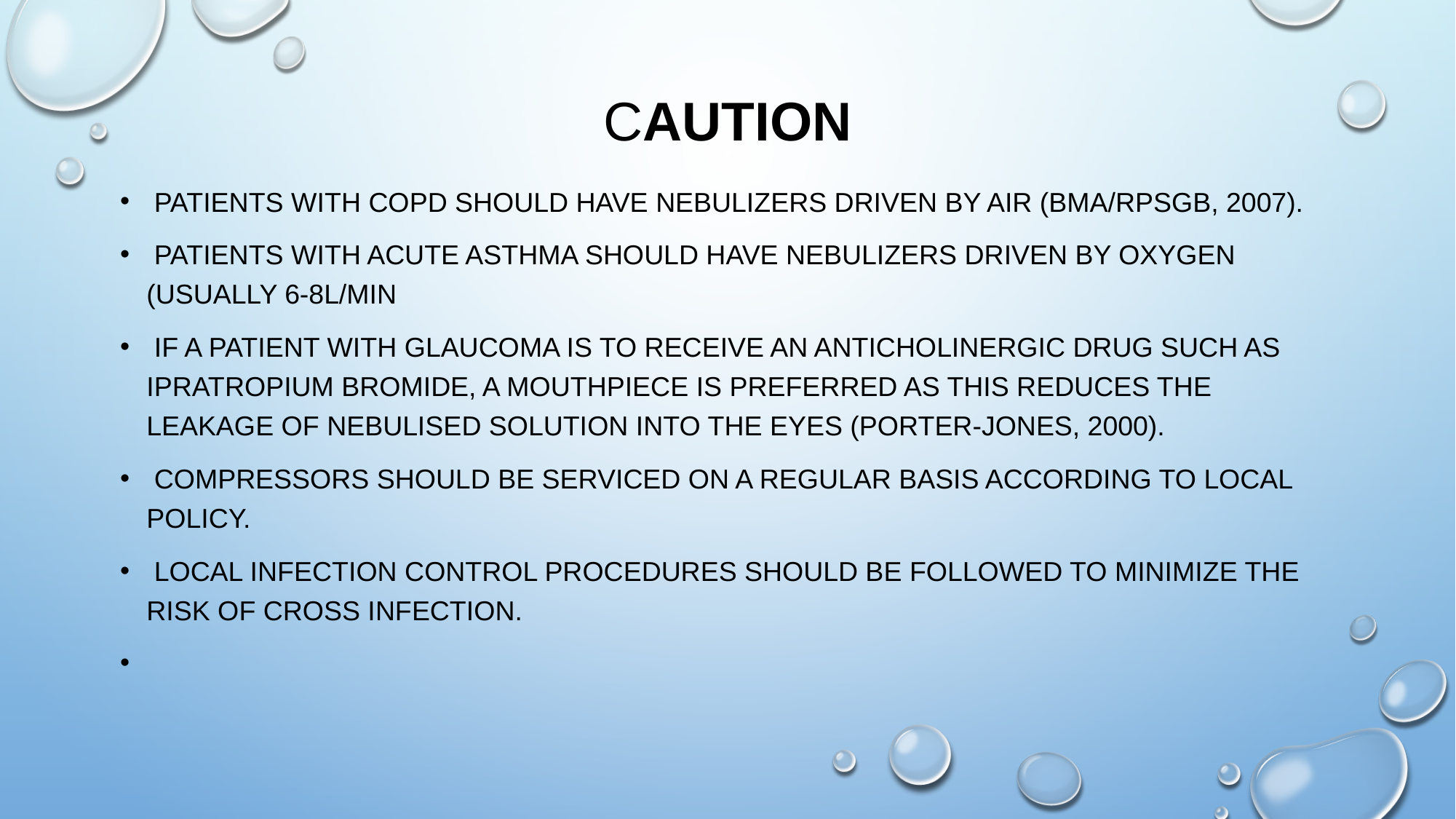

# CAUTION
 Patients with COPD should have nebuliZers driven by air (BMA/RPSGB, 2007).
 Patients with acute asthma should have nebuliZers driven by oxygen (usually 6-8l/min
 If a patient with glaucoma is to receive an anticholinergic drug such as ipratropium bromide, a mouthpiece is preferred as this reduces the leakage of nebulised solution into the eyes (Porter-Jones, 2000).
 Compressors should be serviced on a regular basis according to local policy.
 Local infection control procedures should be followed to minimiZe the risk of cross infection.